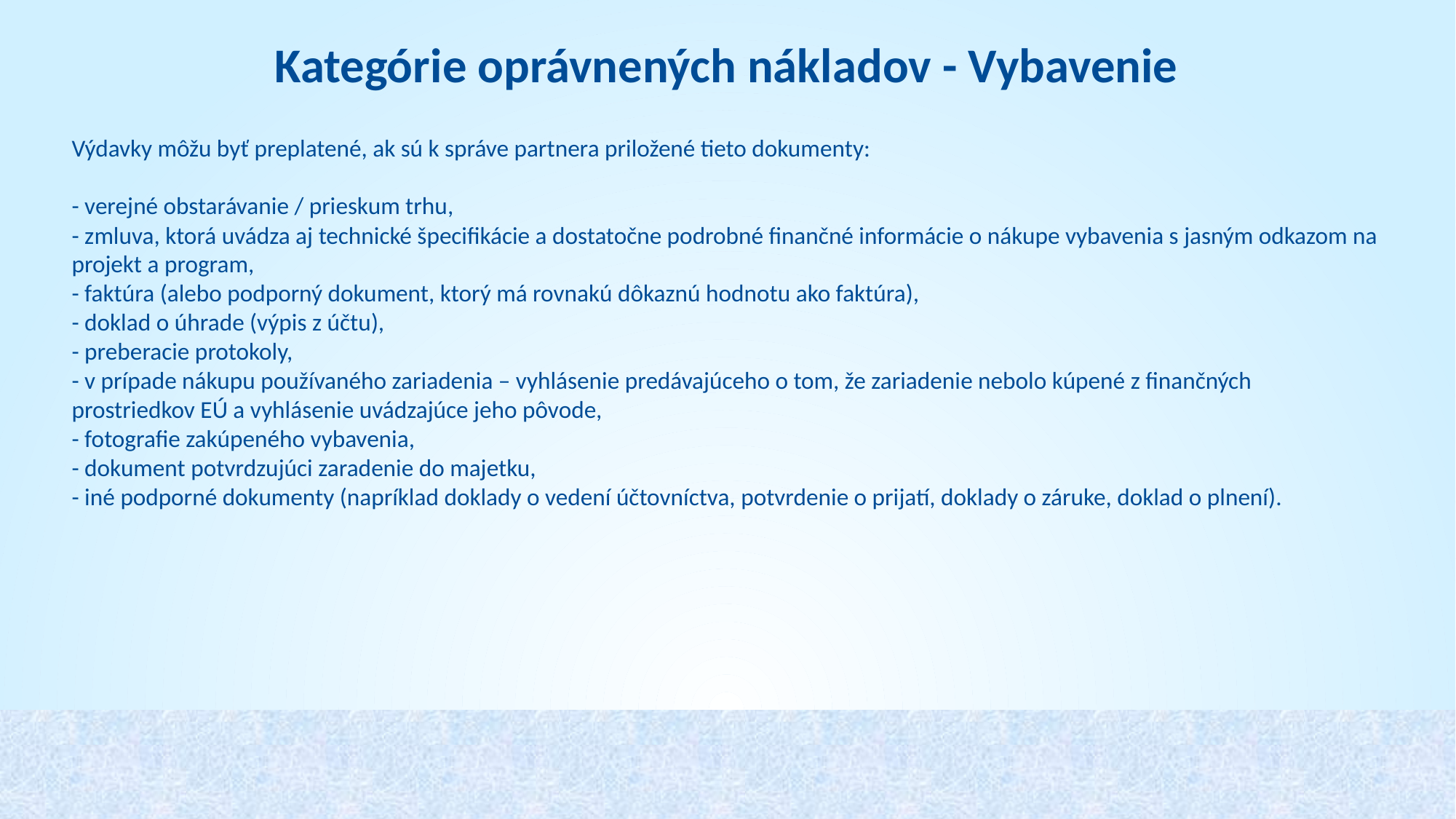

Kategórie oprávnených nákladov - Vybavenie
Výdavky môžu byť preplatené, ak sú k správe partnera priložené tieto dokumenty:

- verejné obstarávanie / prieskum trhu,
- zmluva, ktorá uvádza aj technické špecifikácie a dostatočne podrobné finančné informácie o nákupe vybavenia s jasným odkazom na projekt a program,
- faktúra (alebo podporný dokument, ktorý má rovnakú dôkaznú hodnotu ako faktúra),
- doklad o úhrade (výpis z účtu),
- preberacie protokoly,
- v prípade nákupu používaného zariadenia – vyhlásenie predávajúceho o tom, že zariadenie nebolo kúpené z finančných prostriedkov EÚ a vyhlásenie uvádzajúce jeho pôvode,
- fotografie zakúpeného vybavenia,
- dokument potvrdzujúci zaradenie do majetku,
- iné podporné dokumenty (napríklad doklady o vedení účtovníctva, potvrdenie o prijatí, doklady o záruke, doklad o plnení).